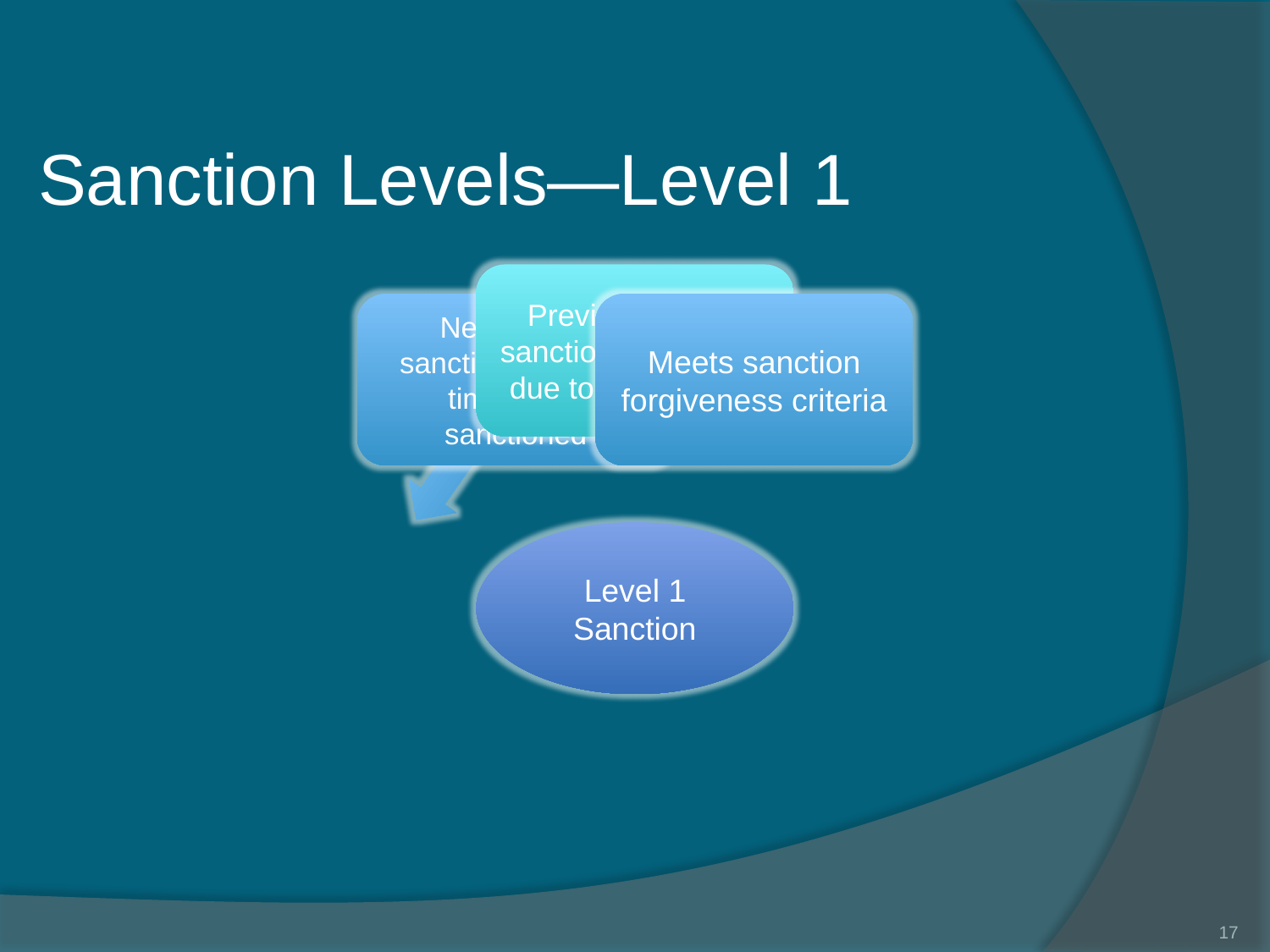

# Sanction Levels—Level 1
Level 1 Sanction
17